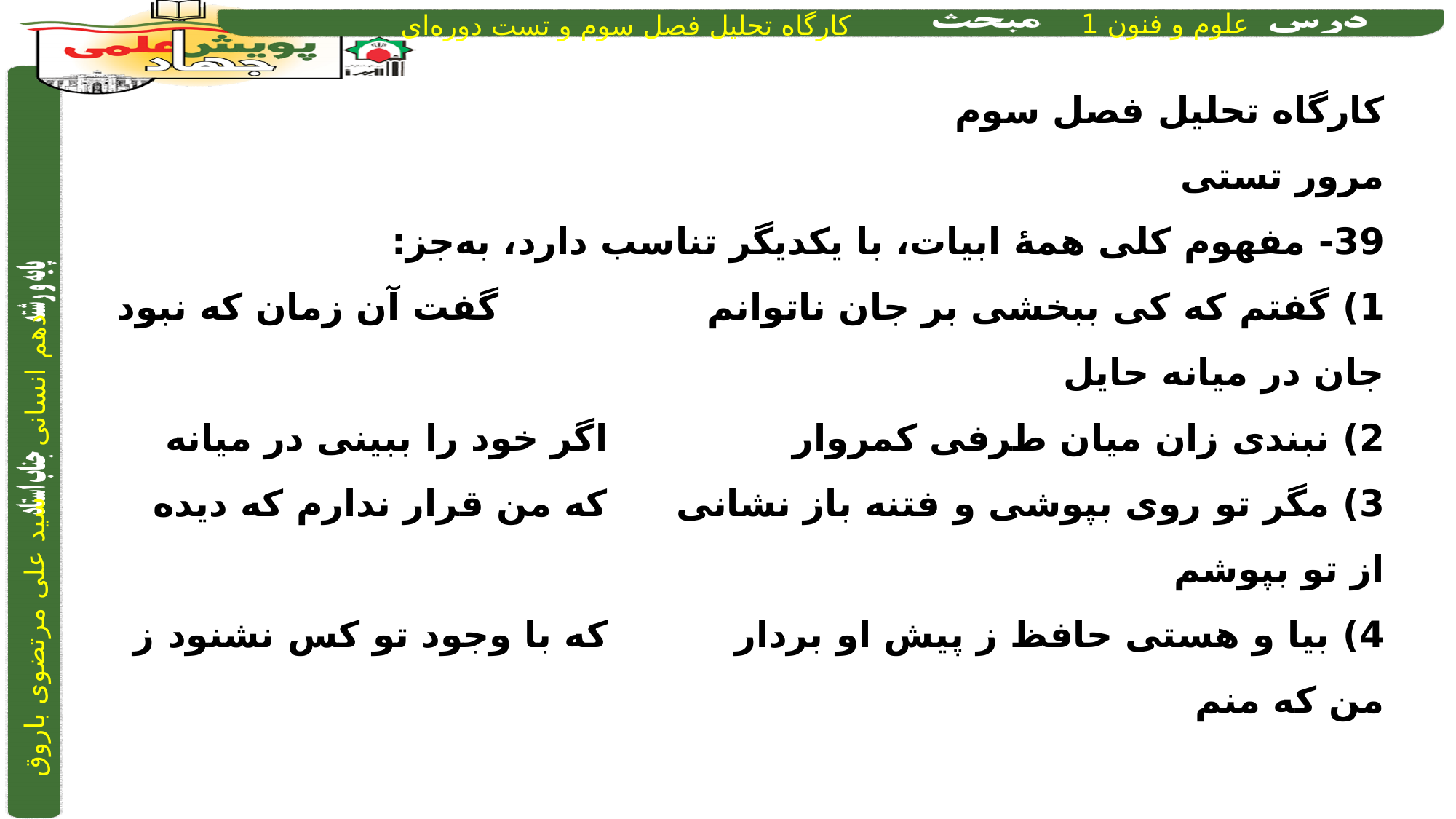

کارگاه تحلیل فصل سوم
مرور تستی
39- مفهوم کلی همۀ ابیات، با یکدیگر تناسب دارد، به‌جز:
1)	 گفتم که کی ببخشی بر جان ناتوانم	 		 گفت آن زمان که نبود جان در میانه حایل
2)	 نبندی زان میان طرفی کمروار	 		 اگر خود را ببینی در میانه
3)	 مگر تو روی بپوشی و فتنه باز نشانی	 	 که من قرار ندارم که دیده از تو بپوشم
4)	 بیا و هستی حافظ ز پیش او بردار	 		 که با وجود تو کس نشنود ز من که منم